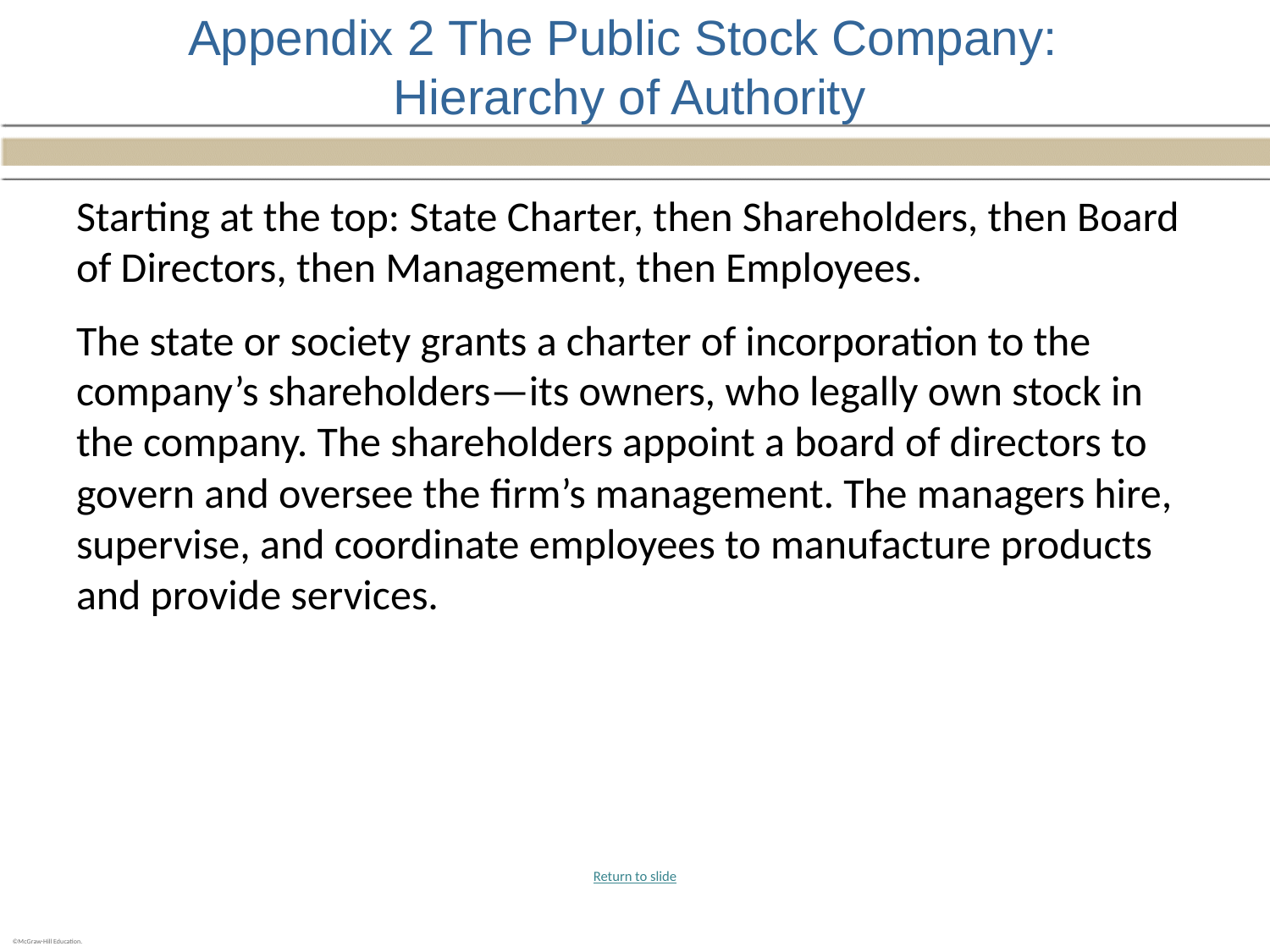

# Appendix 2 The Public Stock Company: Hierarchy of Authority
Starting at the top: State Charter, then Shareholders, then Board of Directors, then Management, then Employees.
The state or society grants a charter of incorporation to the company’s shareholders—its owners, who legally own stock in the company. The shareholders appoint a board of directors to govern and oversee the firm’s management. The managers hire, supervise, and coordinate employees to manufacture products and provide services.
Return to slide